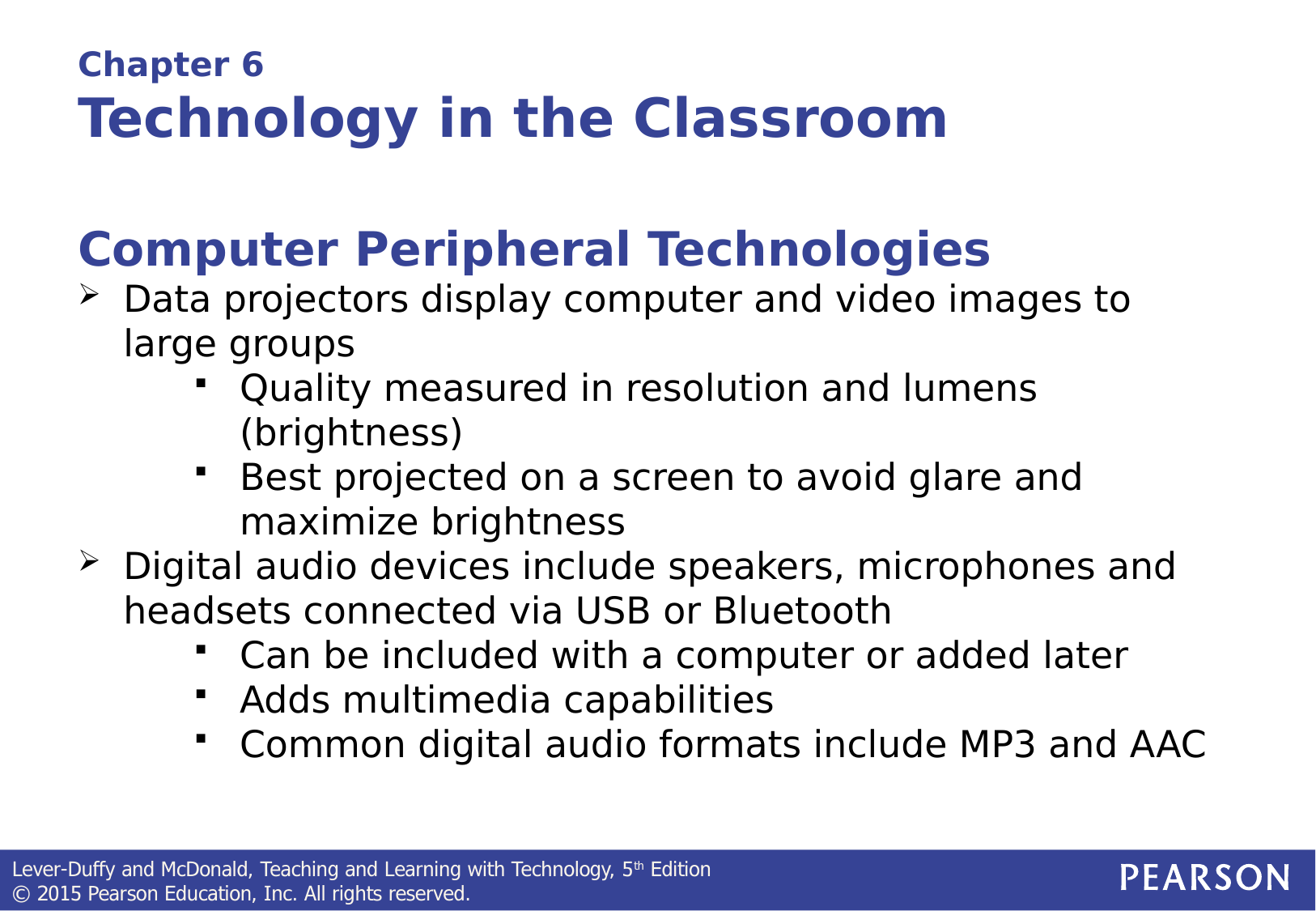

# Chapter 6 Technology in the Classroom
Computer Peripheral Technologies
Data projectors display computer and video images to large groups
Quality measured in resolution and lumens (brightness)
Best projected on a screen to avoid glare and maximize brightness
Digital audio devices include speakers, microphones and headsets connected via USB or Bluetooth
Can be included with a computer or added later
Adds multimedia capabilities
Common digital audio formats include MP3 and AAC